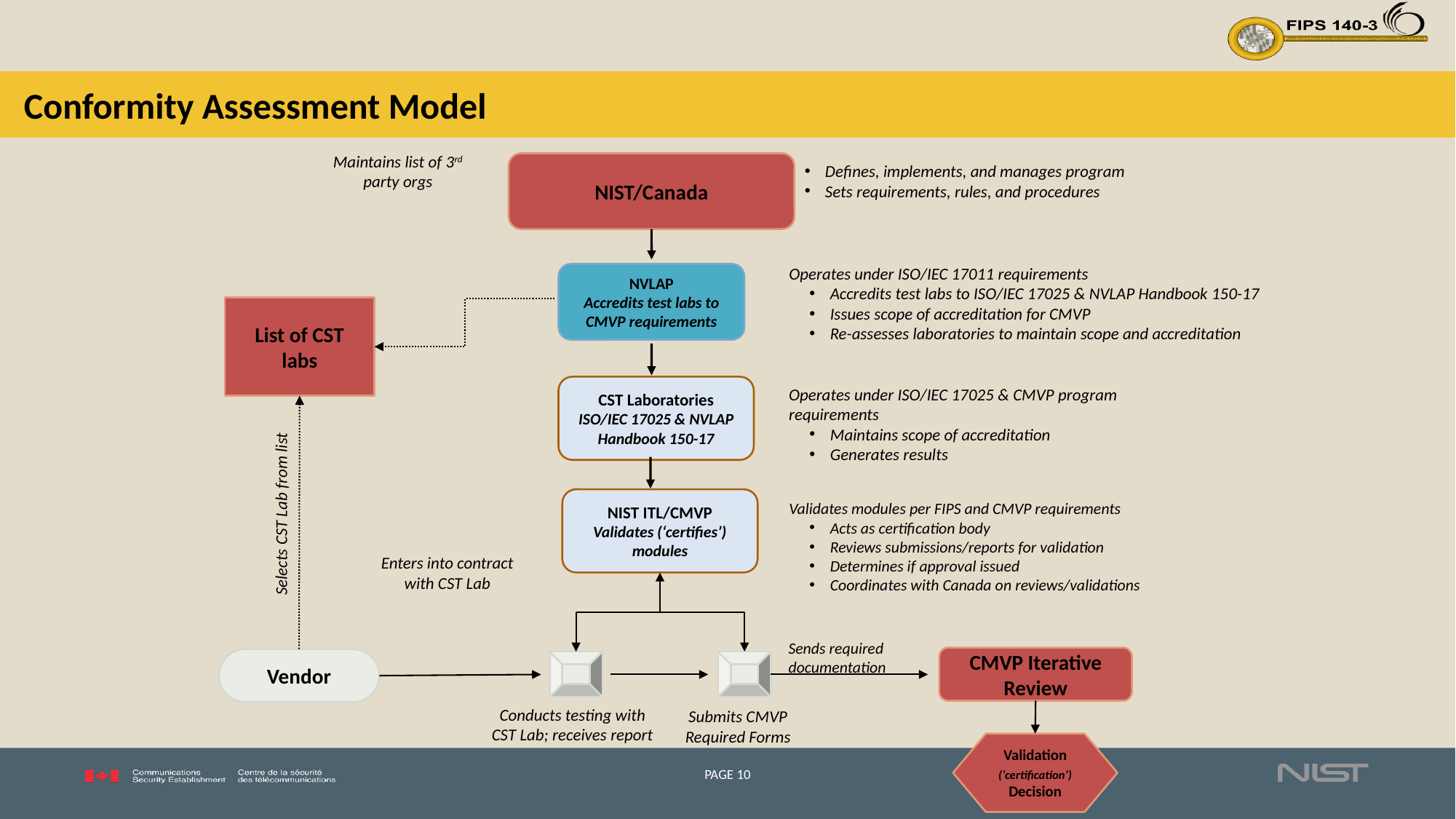

# Conformity Assessment Model
Maintains list of 3rd party orgs
NIST/Canada
Defines, implements, and manages program
Sets requirements, rules, and procedures
Operates under ISO/IEC 17011 requirements
Accredits test labs to ISO/IEC 17025 & NVLAP Handbook 150-17
Issues scope of accreditation for CMVP
Re-assesses laboratories to maintain scope and accreditation
NVLAP
Accredits test labs to CMVP requirements
List of CST labs
CST Laboratories
ISO/IEC 17025 & NVLAP Handbook 150-17
Operates under ISO/IEC 17025 & CMVP program requirements
Maintains scope of accreditation
Generates results
NIST ITL/CMVP
Validates (‘certifies’) modules
Validates modules per FIPS and CMVP requirements
Acts as certification body
Reviews submissions/reports for validation
Determines if approval issued
Coordinates with Canada on reviews/validations
Selects CST Lab from list
Enters into contract with CST Lab
Sends required documentation
CMVP Iterative Review
Vendor

Conducts testing with CST Lab; receives report
Submits CMVP Required Forms
Validation (‘certification’) Decision